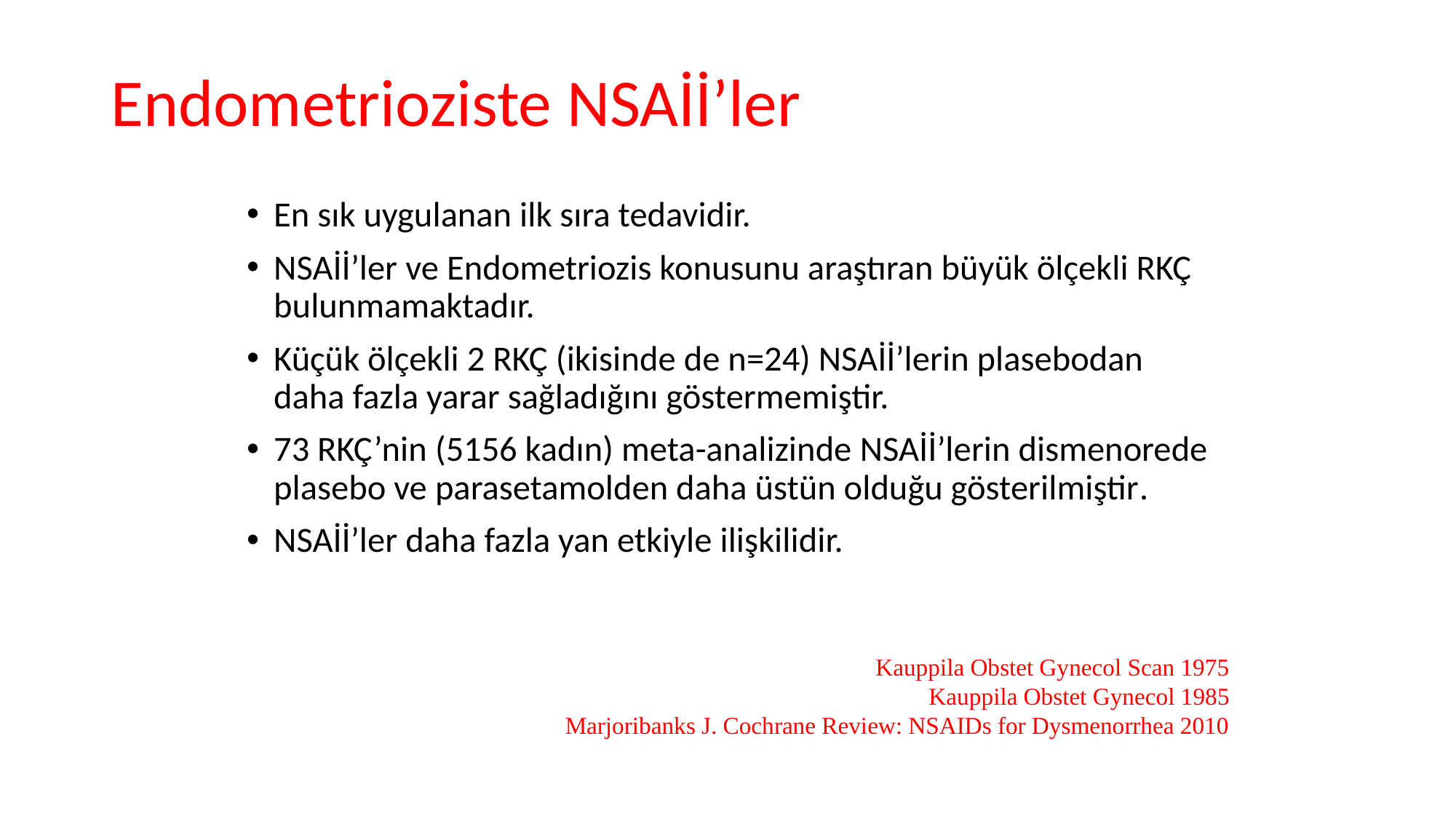

# Endometrioziste NSAİİ’ler
En sık uygulanan ilk sıra tedavidir.
NSAİİ’ler ve Endometriozis konusunu araştıran büyük ölçekli RKÇ bulunmamaktadır.
Küçük ölçekli 2 RKÇ (ikisinde de n=24) NSAİİ’lerin plasebodan daha fazla yarar sağladığını göstermemiştir.
73 RKÇ’nin (5156 kadın) meta-analizinde NSAİİ’lerin dismenorede plasebo ve parasetamolden daha üstün olduğu gösterilmiştir.
NSAİİ’ler daha fazla yan etkiyle ilişkilidir.
Kauppila Obstet Gynecol Scan 1975
Kauppila Obstet Gynecol 1985
Marjoribanks J. Cochrane Review: NSAIDs for Dysmenorrhea 2010